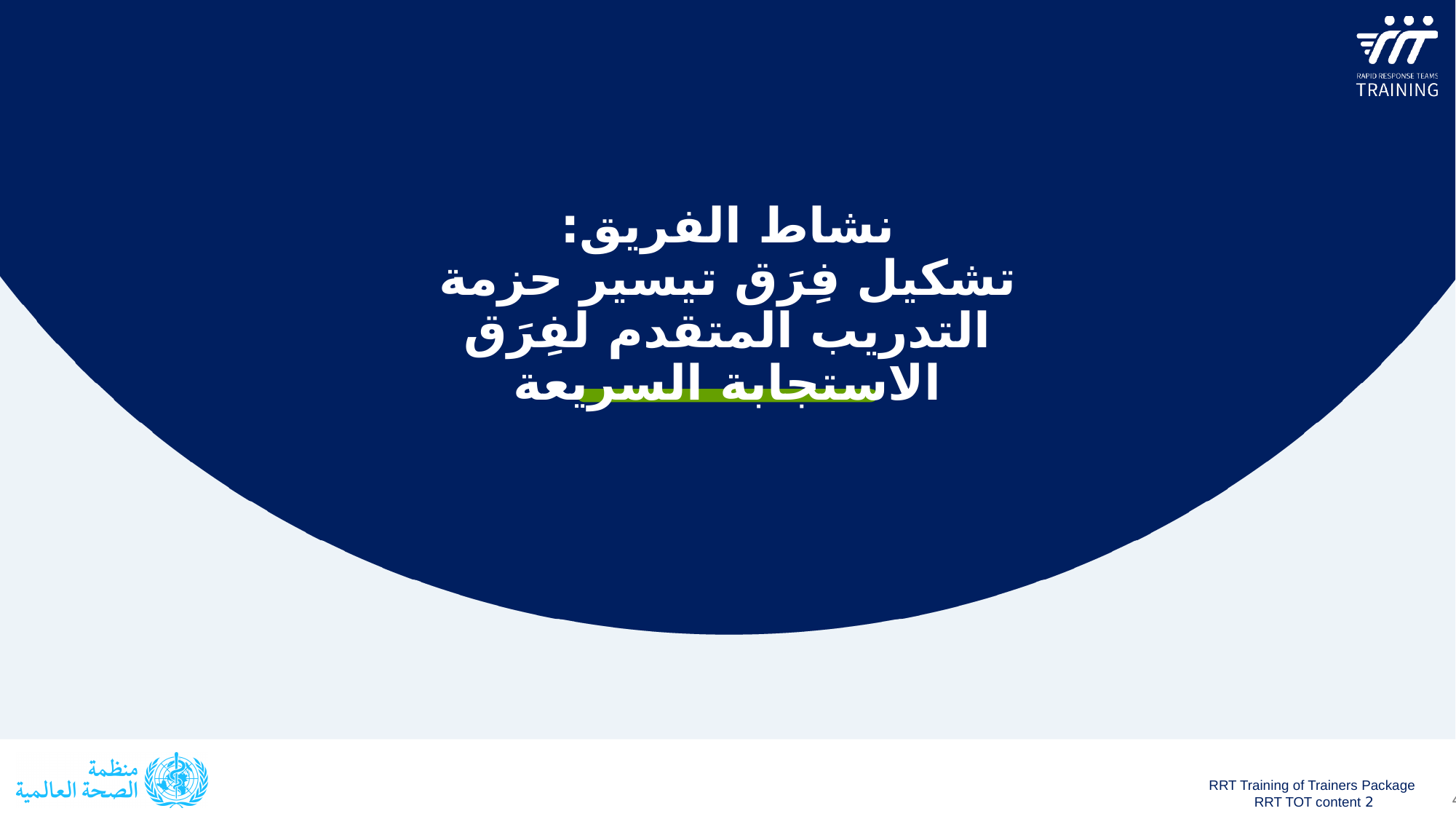

نشاط الفريق:
تشكيل فِرَق تيسير حزمة التدريب المتقدم لفِرَق الاستجابة السريعة